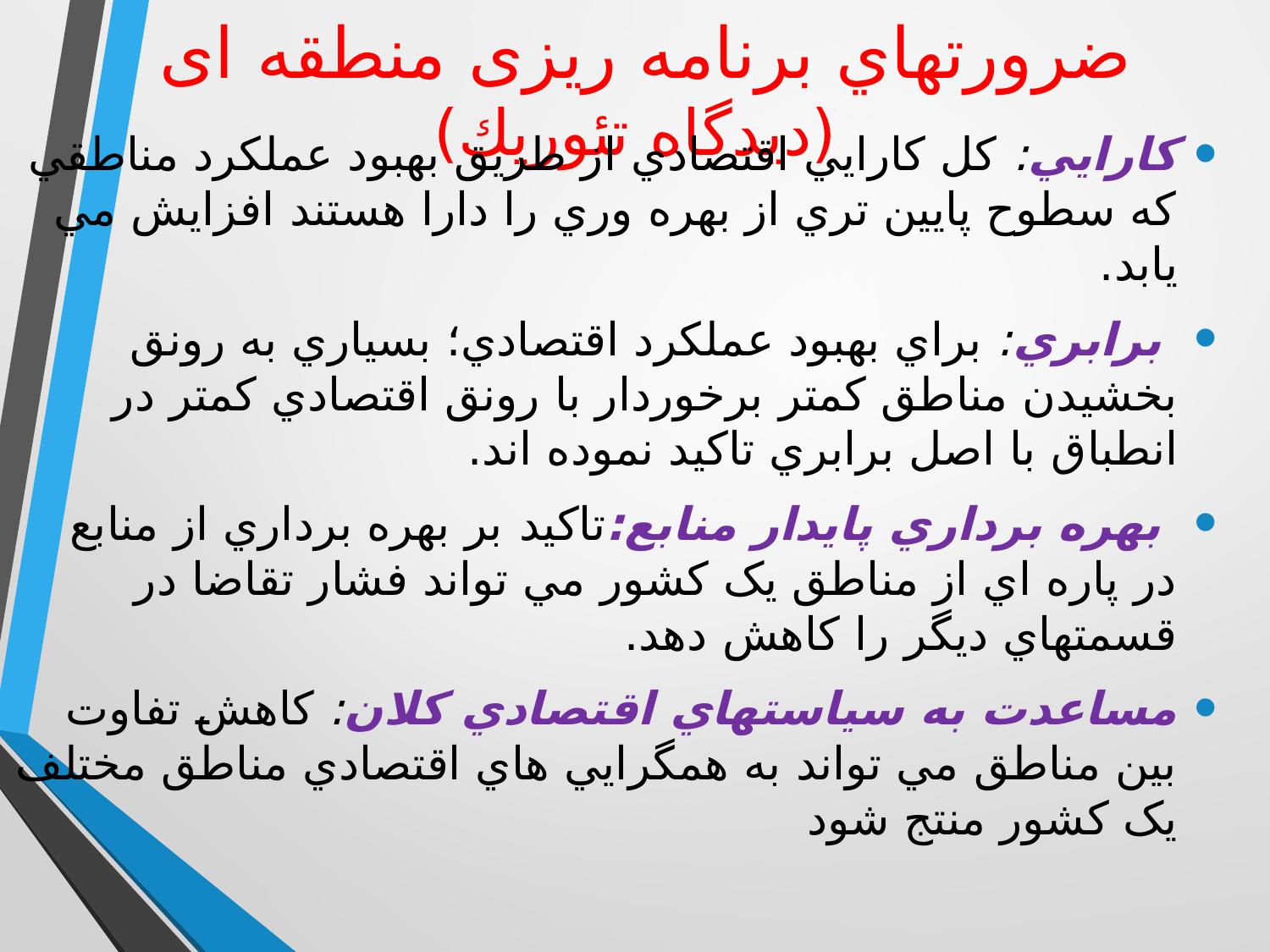

# ضرورتهاي برنامه ریزی منطقه ای (ديدگاه تئوريك)
کارايي: کل کارايي اقتصادي از طريق بهبود عملکرد مناطقي که سطوح پايين تري از بهره وري را دارا هستند افزايش مي يابد.
 برابري: براي بهبود عملکرد اقتصادي؛ بسياري به رونق بخشيدن مناطق کمتر برخوردار با رونق اقتصادي کمتر در انطباق با اصل برابري تاکيد نموده اند.
 بهره برداري پايدار منابع:تاکيد بر بهره برداري از منابع در پاره اي از مناطق يک کشور مي تواند فشار تقاضا در قسمتهاي ديگر را کاهش دهد.
مساعدت به سياستهاي اقتصادي کلان: کاهش تفاوت بين مناطق مي تواند به همگرايي هاي اقتصادي مناطق مختلف يک کشور منتج شود